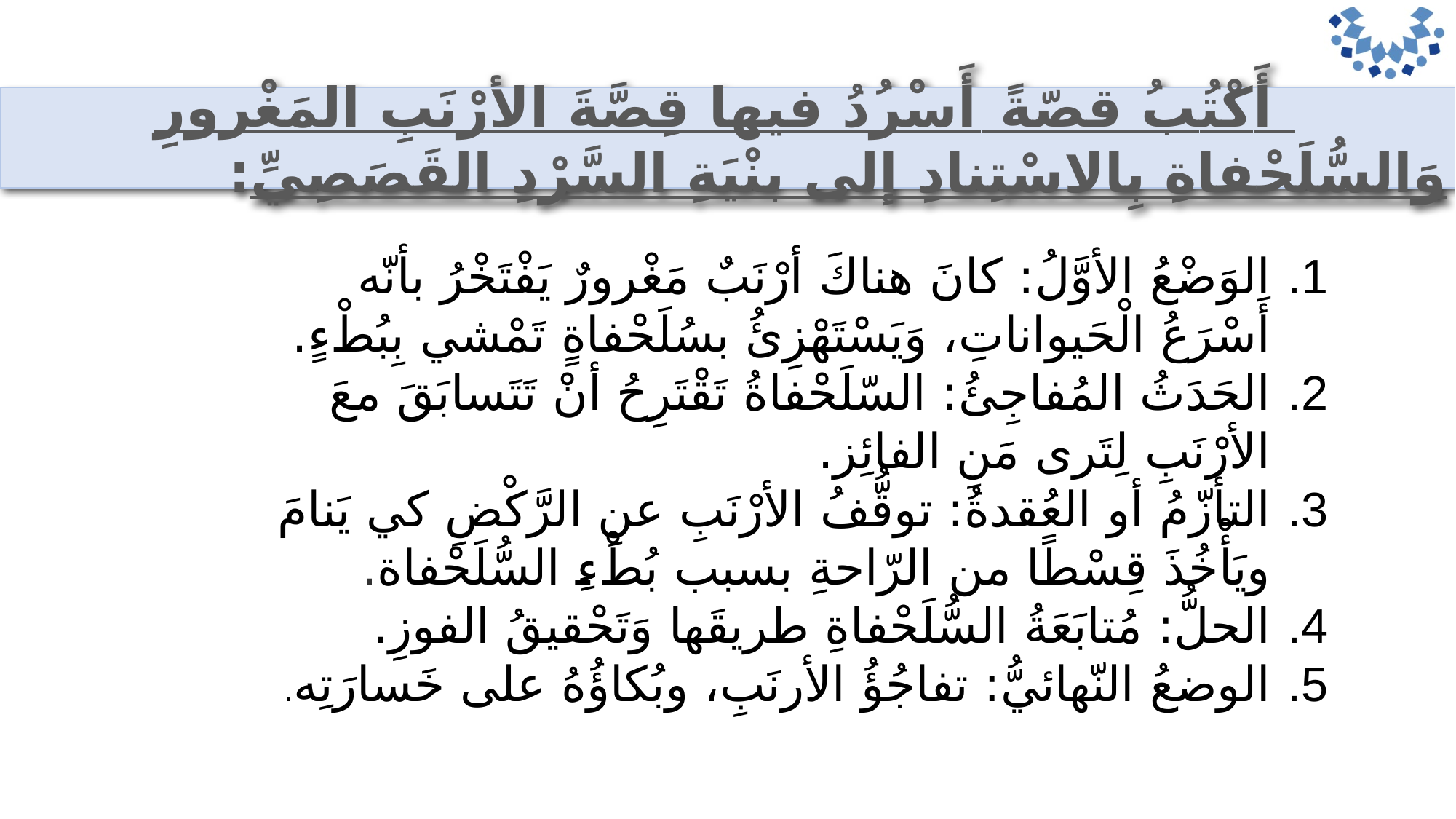

أَكْتُبُ قصّةً أَسْرُدُ فيها قِصَّةَ الأرْنَبِ المَغْرورِ وَالسُّلَحْفاةِ بِالاسْتِنادِ إلى بنْيَةِ السَّرْدِ القَصَصِيِّ:
الوَضْعُ الأوَّلُ: كانَ هناكَ أرْنَبٌ مَغْرورٌ يَفْتَخْرُ بأنّه أَسْرَعُ الْحَيواناتِ، وَيَسْتَهْزِئُ بسُلَحْفاةٍ تَمْشي بِبُطْءٍ.
الحَدَثُ المُفاجِئُ: السّلَحْفاةُ تَقْتَرِحُ أنْ تَتَسابَقَ معَ الأرْنَبِ لِتَرى مَنِ الفائِز.
التأزّمُ أو العُقدةُ: توقُّفُ الأرْنَبِ عنِ الرَّكْضِ كي يَنامَ ويَأْخُذَ قِسْطًا من الرّاحةِ بسبب بُطْءِ السُّلَحْفاة.
الحلُّ: مُتابَعَةُ السُّلَحْفاةِ طريقَها وَتَحْقيقُ الفوزِ.
الوضعُ النّهائيُّ: تفاجُؤُ الأرنَبِ، وبُكاؤُهُ على خَسارَتِه.